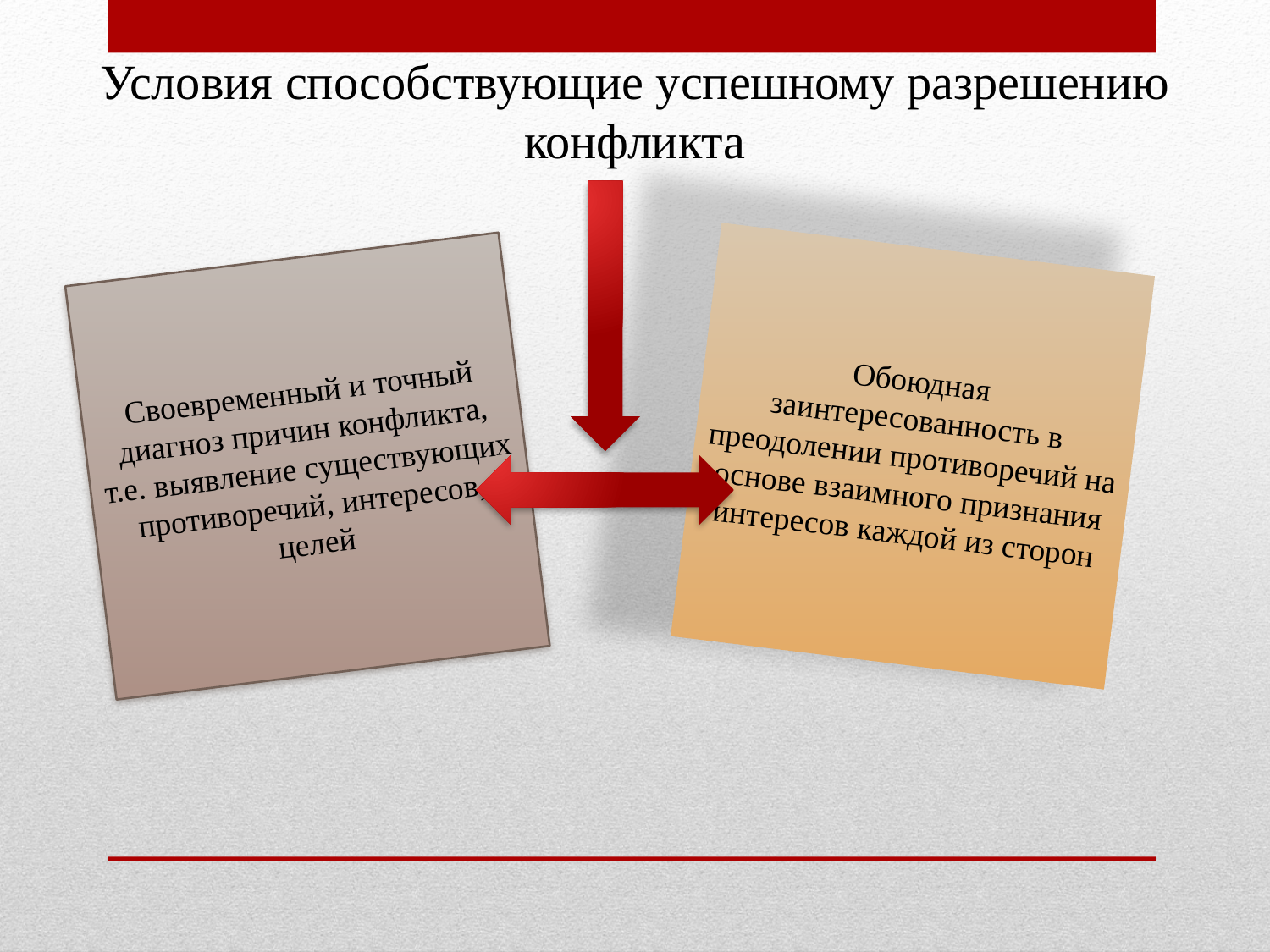

# Условия способствующие успешному разрешению конфликта

Обоюдная заинтересованность в преодолении противоречий на основе взаимного признания интересов каждой из сторон
Своевременный и точный диагноз причин конфликта, т.е. выявление существующих противоречий, интересов, целей